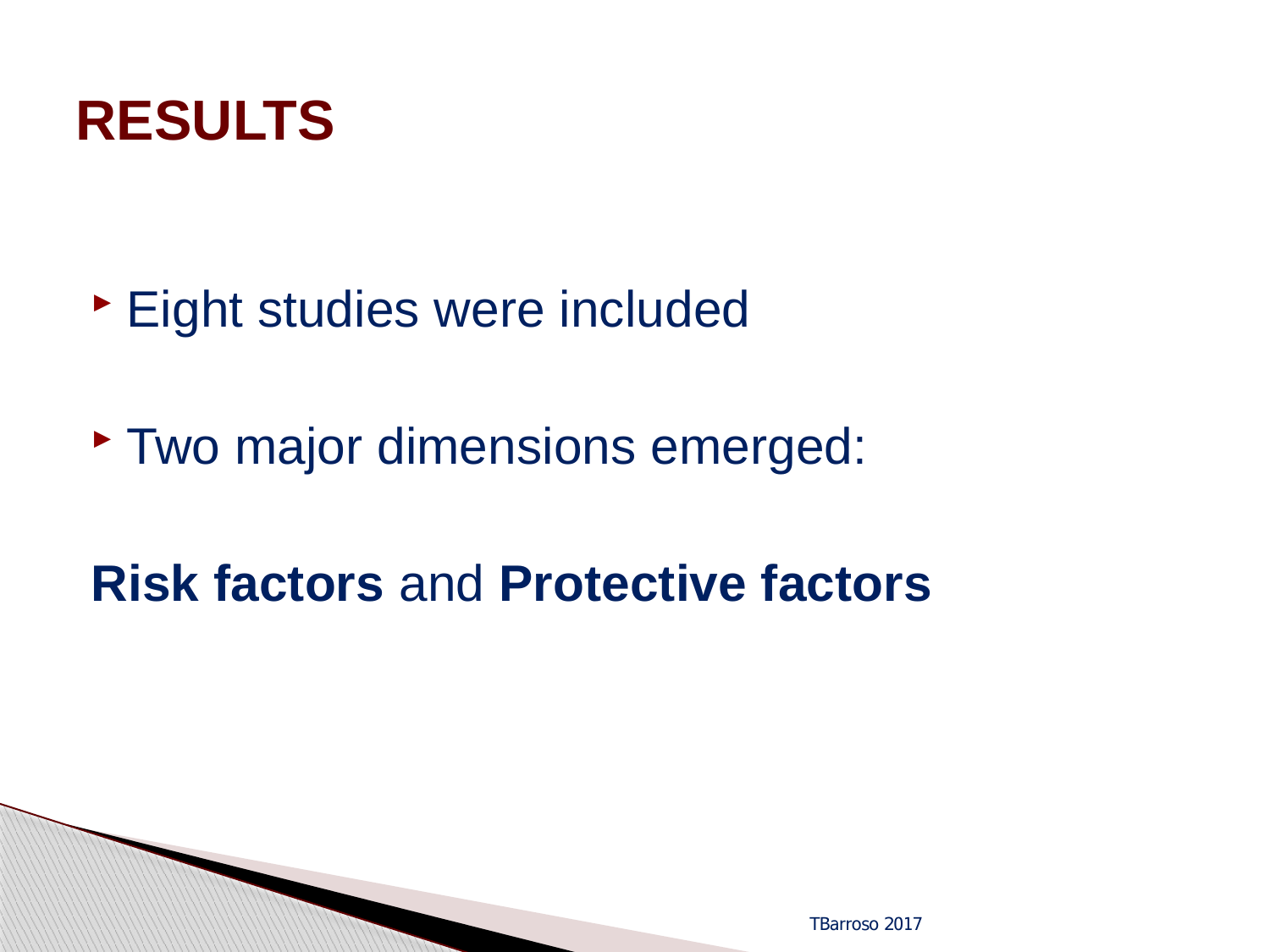

# rEsults

Eight studies were included

Two major dimensions emerged:

Risk factors and Protective factors

TBarroso 2017